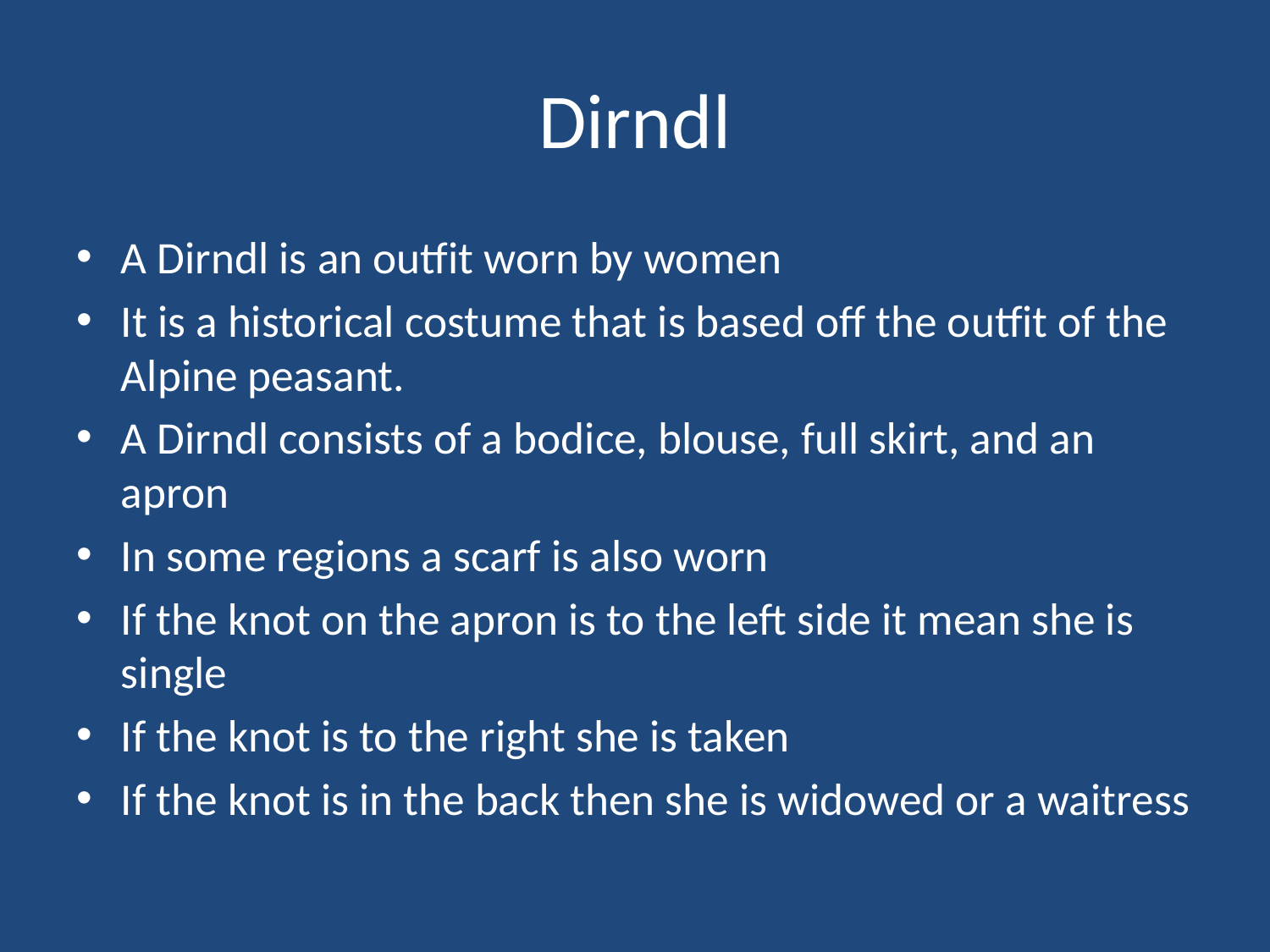

# Dirndl
A Dirndl is an outfit worn by women
It is a historical costume that is based off the outfit of the Alpine peasant.
A Dirndl consists of a bodice, blouse, full skirt, and an apron
In some regions a scarf is also worn
If the knot on the apron is to the left side it mean she is single
If the knot is to the right she is taken
If the knot is in the back then she is widowed or a waitress